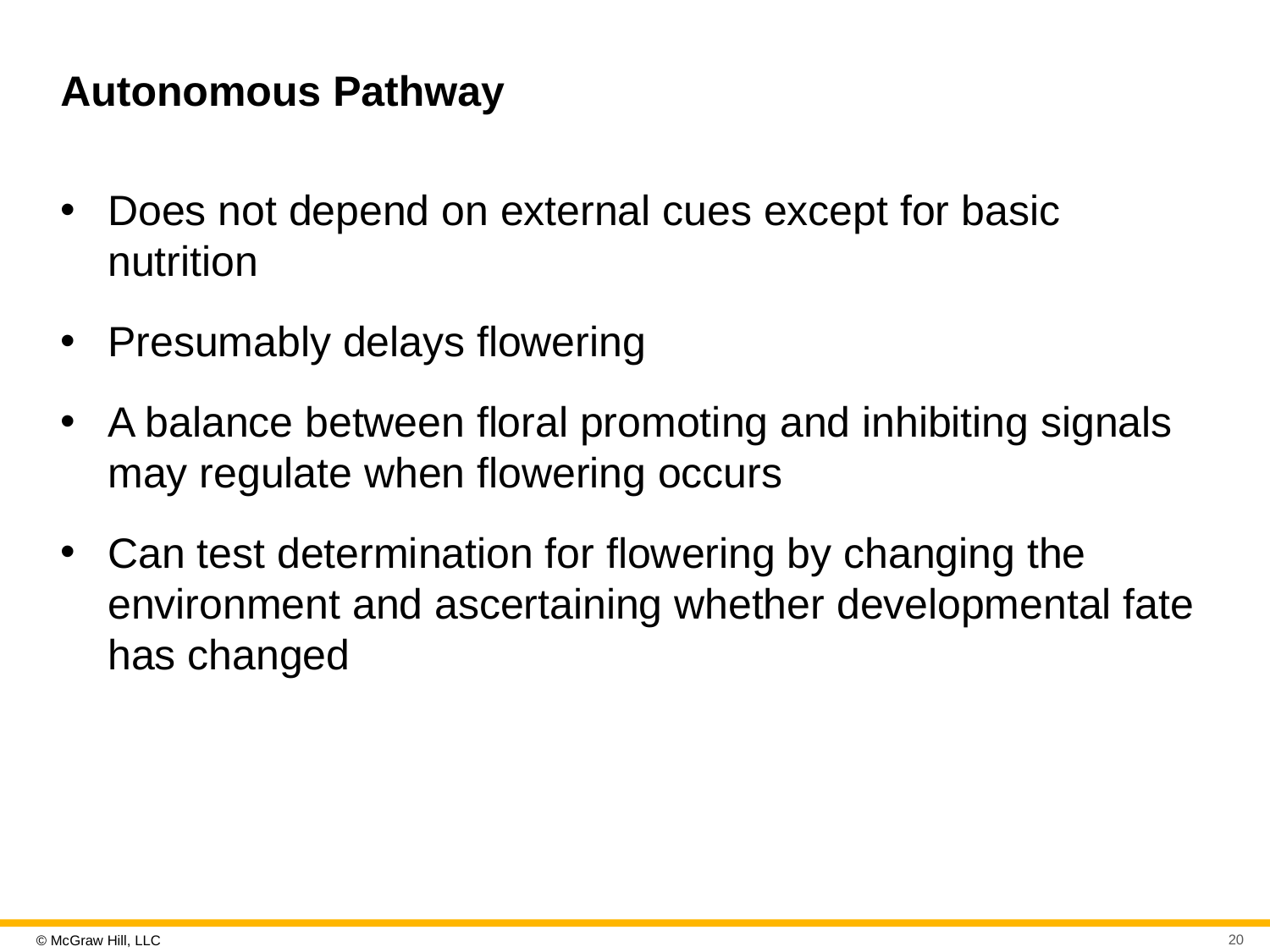

# Autonomous Pathway
Does not depend on external cues except for basic nutrition
Presumably delays flowering
A balance between floral promoting and inhibiting signals may regulate when flowering occurs
Can test determination for flowering by changing the environment and ascertaining whether developmental fate has changed
20